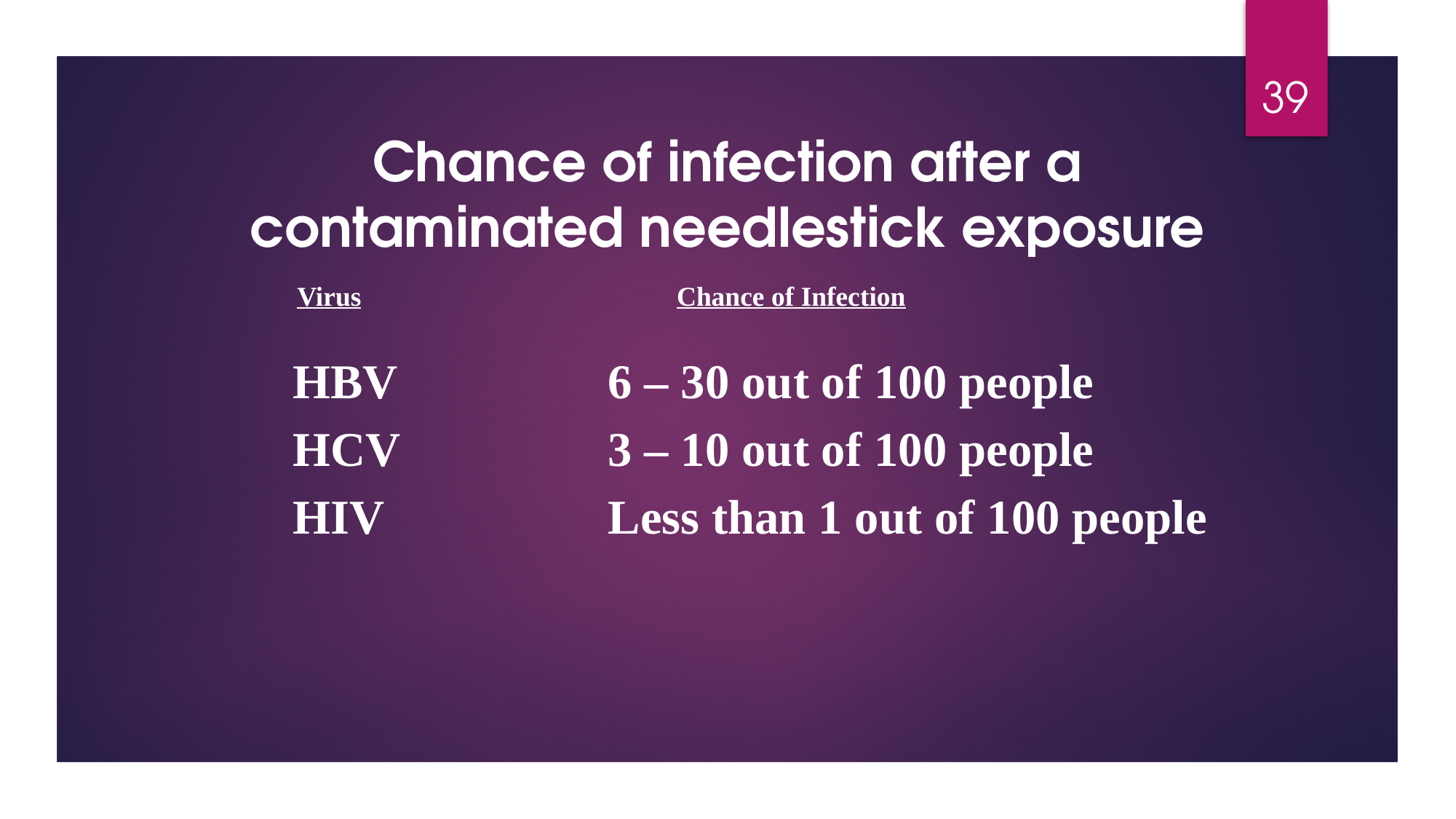

39
# Chance of infection after a contaminated needlestick exposure
Virus	    		  Chance of Infection

 HBV		6 – 30 out of 100 people
 HCV		3 – 10 out of 100 people
 HIV			Less than 1 out of 100 people